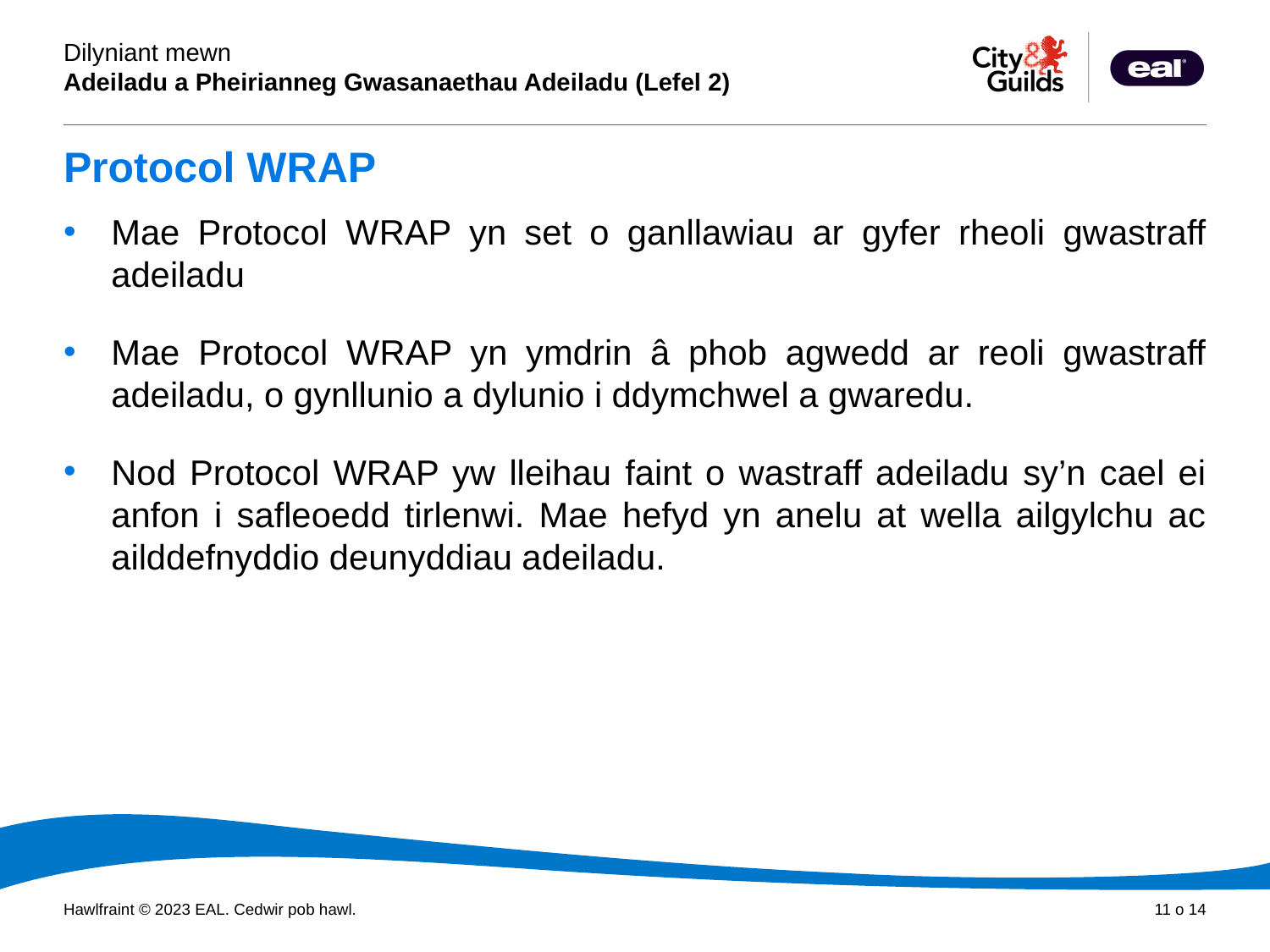

# Protocol WRAP
Mae Protocol WRAP yn set o ganllawiau ar gyfer rheoli gwastraff adeiladu
Mae Protocol WRAP yn ymdrin â phob agwedd ar reoli gwastraff adeiladu, o gynllunio a dylunio i ddymchwel a gwaredu.
Nod Protocol WRAP yw lleihau faint o wastraff adeiladu sy’n cael ei anfon i safleoedd tirlenwi. Mae hefyd yn anelu at wella ailgylchu ac ailddefnyddio deunyddiau adeiladu.